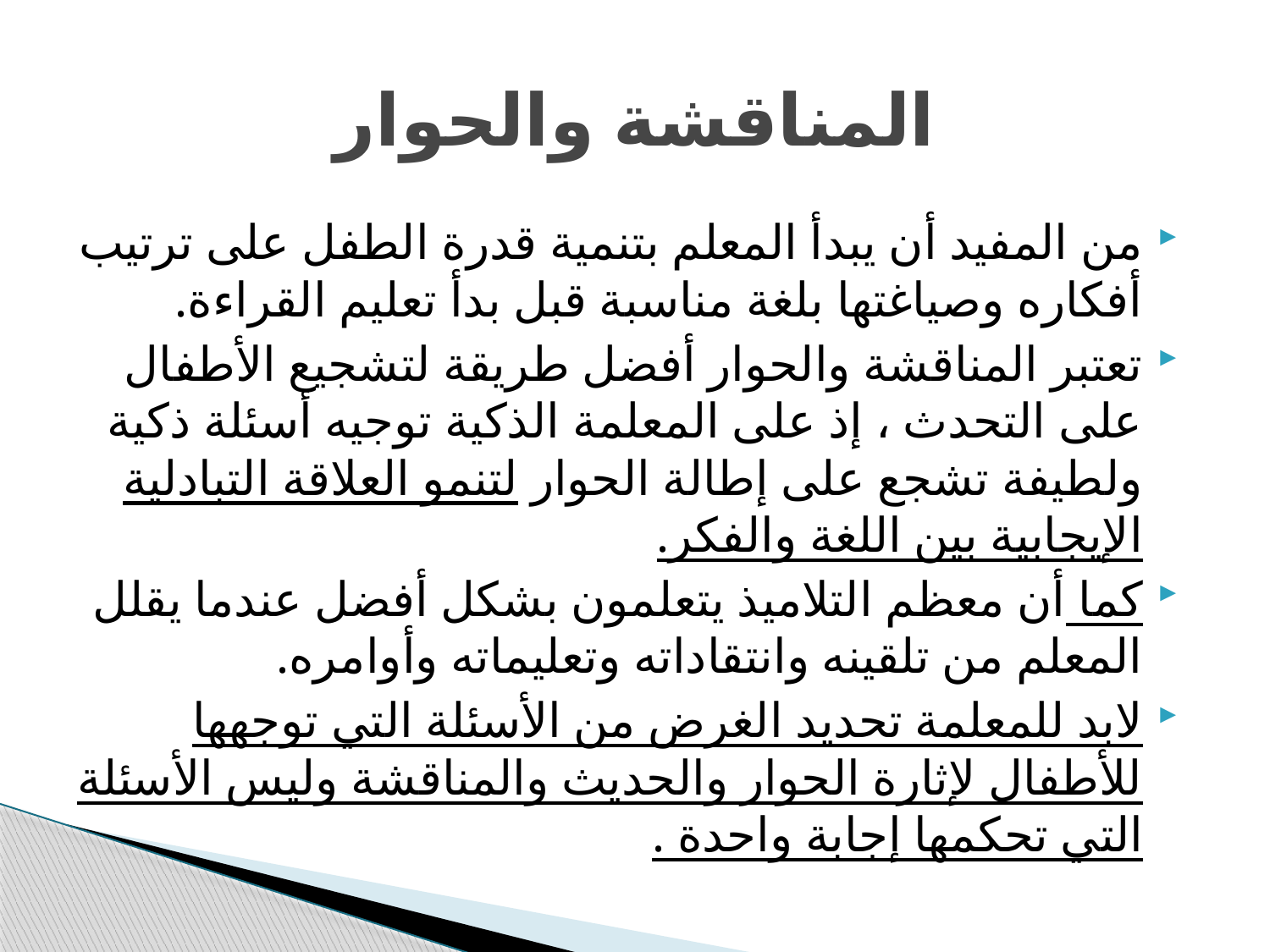

# المناقشة والحوار
من المفيد أن يبدأ المعلم بتنمية قدرة الطفل على ترتيب أفكاره وصياغتها بلغة مناسبة قبل بدأ تعليم القراءة.
تعتبر المناقشة والحوار أفضل طريقة لتشجيع الأطفال على التحدث ، إذ على المعلمة الذكية توجيه أسئلة ذكية ولطيفة تشجع على إطالة الحوار لتنمو العلاقة التبادلية الإيجابية بين اللغة والفكر.
كما أن معظم التلاميذ يتعلمون بشكل أفضل عندما يقلل المعلم من تلقينه وانتقاداته وتعليماته وأوامره.
لابد للمعلمة تحديد الغرض من الأسئلة التي توجهها للأطفال لإثارة الحوار والحديث والمناقشة وليس الأسئلة التي تحكمها إجابة واحدة .